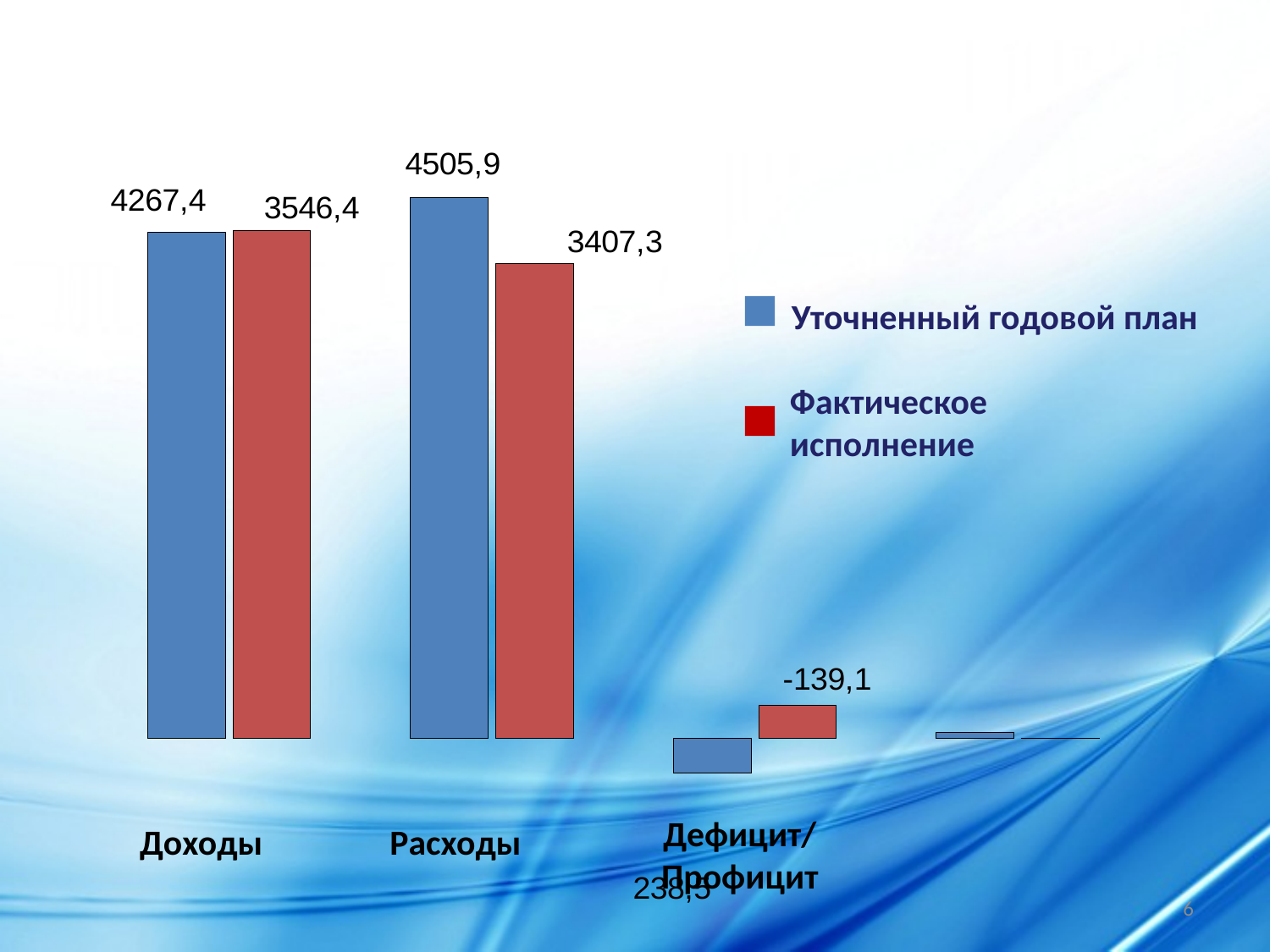

### Chart

| Category | План на год | Фактическое исполнение |
|---|---|---|
| Доходы | 674974.4 | 677150.9 |
| Расходы | 721323.8 | 633885.3 |
| Дефицит | -46349.4 | 43265.6 |
| Муниц.долг | 7000.0 | 0.0 |
Уточненный годовой план

Фактическое исполнение

Дефицит/Профицит
Доходы
Расходы

6